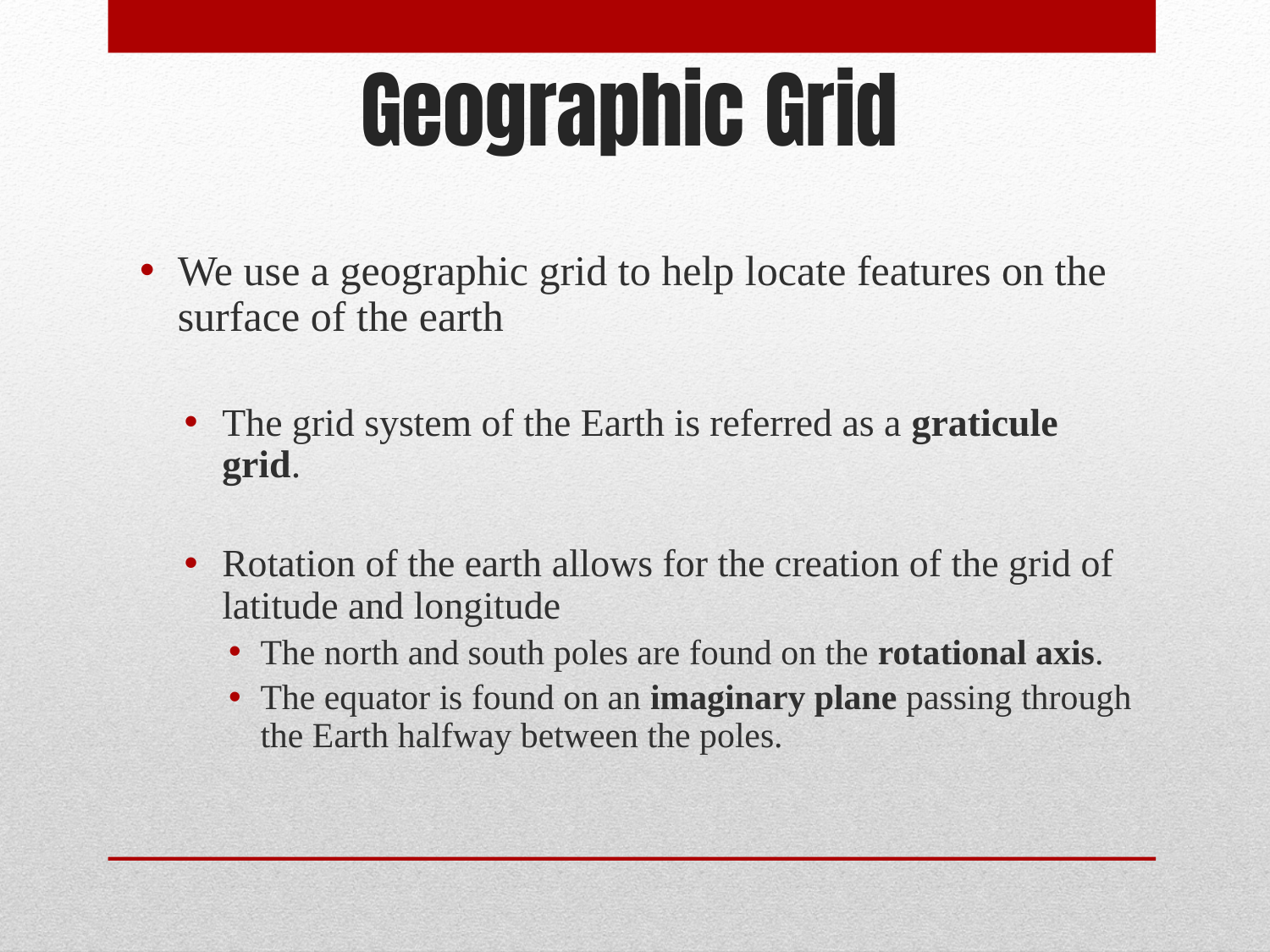

Geographic Grid
We use a geographic grid to help locate features on the surface of the earth

The grid system of the Earth is referred as a graticule grid.

Rotation of the earth allows for the creation of the grid of latitude and longitude
The north and south poles are found on the rotational axis.
The equator is found on an imaginary plane passing through the Earth halfway between the poles.